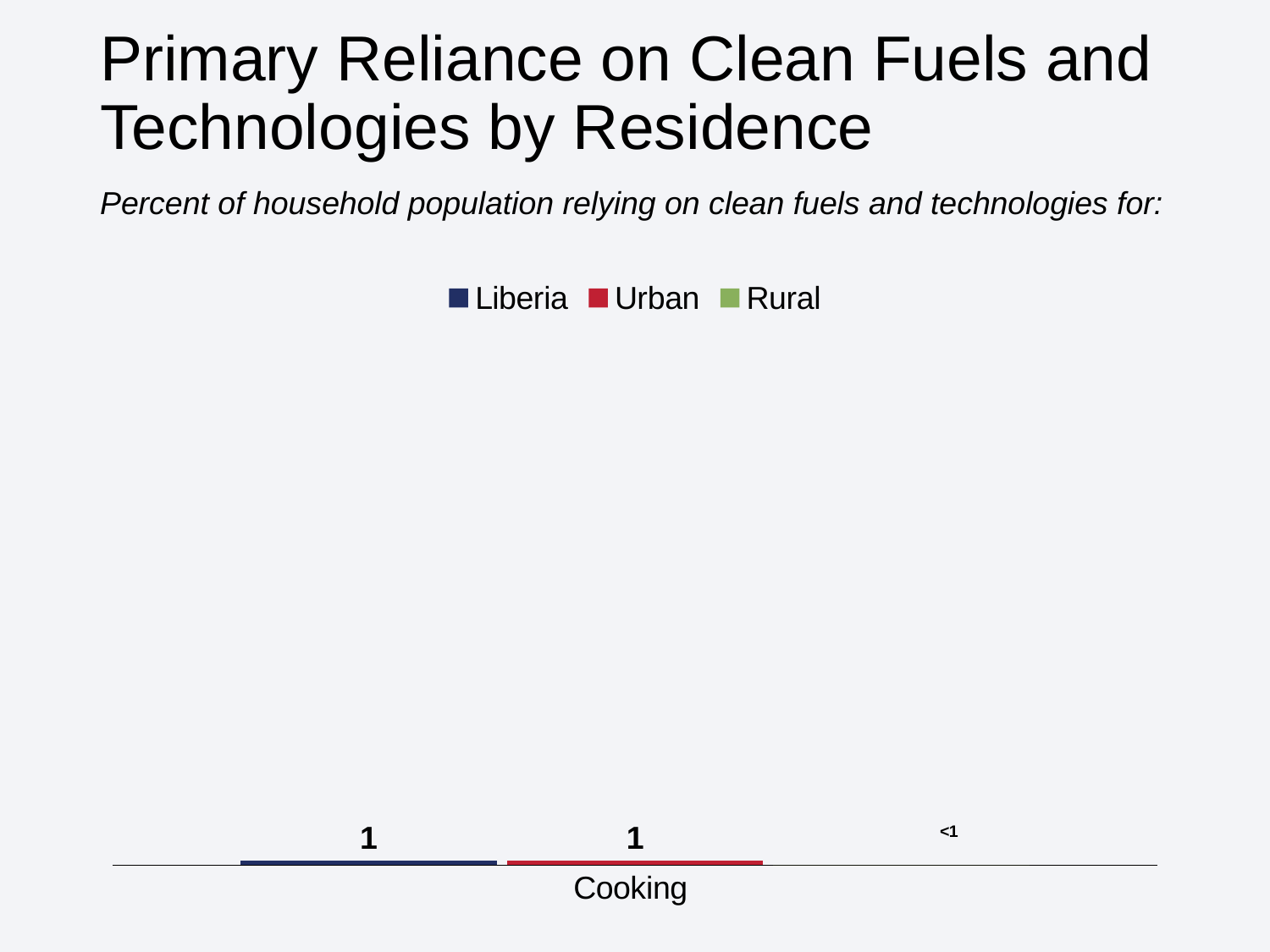

# Primary Reliance on Clean Fuels and Technologies by Residence
Percent of household population relying on clean fuels and technologies for:

### Chart

| Category | Liberia | Urban | Rural |
|---|---|---|---|
| Cooking  | 1.0 | 1.0 | 0.0 |